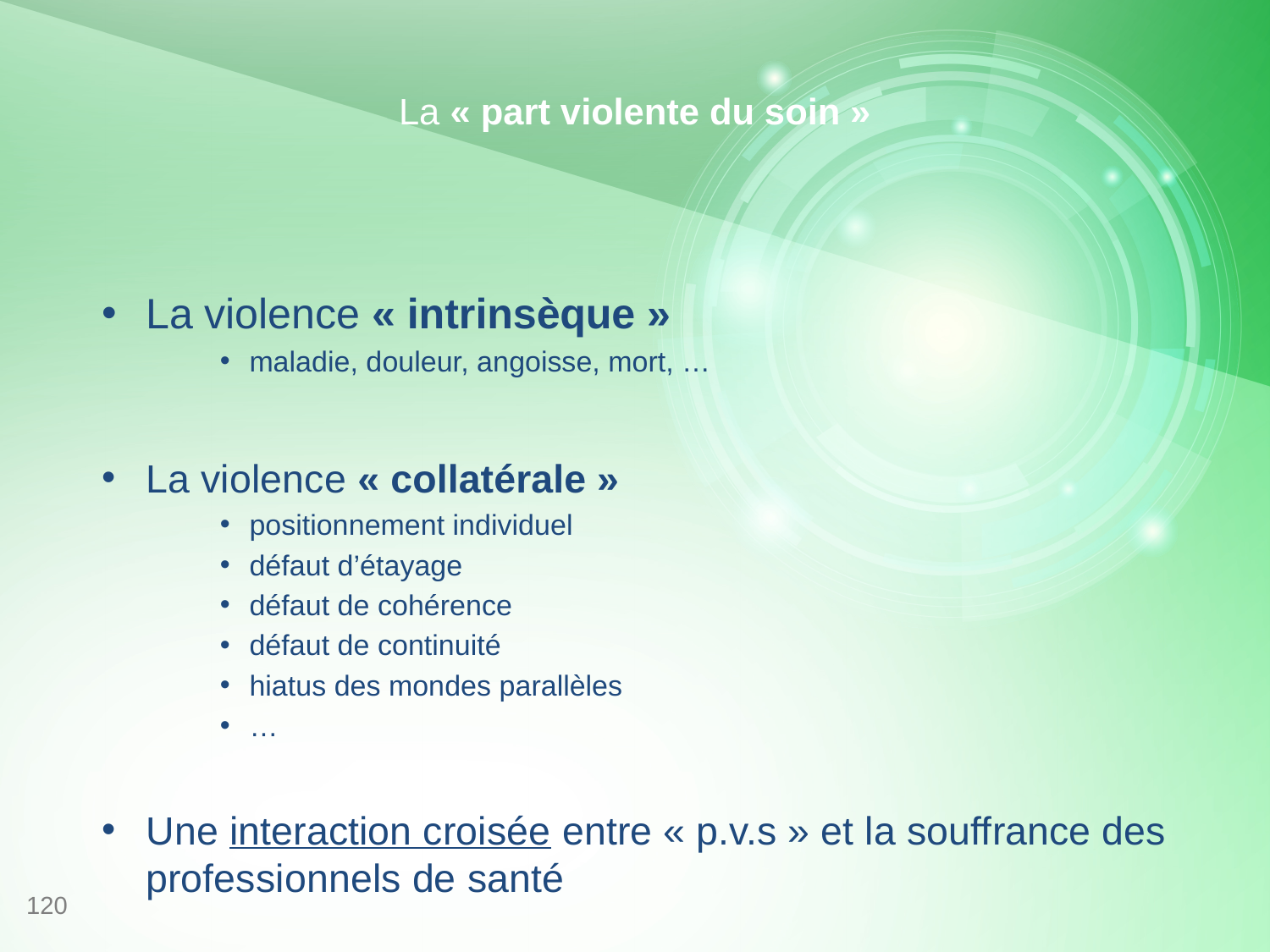

# La « part violente du soin »

La violence « intrinsèque »
maladie, douleur, angoisse, mort, …

La violence « collatérale »
positionnement individuel
défaut d’étayage
défaut de cohérence
défaut de continuité
hiatus des mondes parallèles
…

Une interaction croisée entre « p.v.s » et la souffrance des professionnels de santé

120